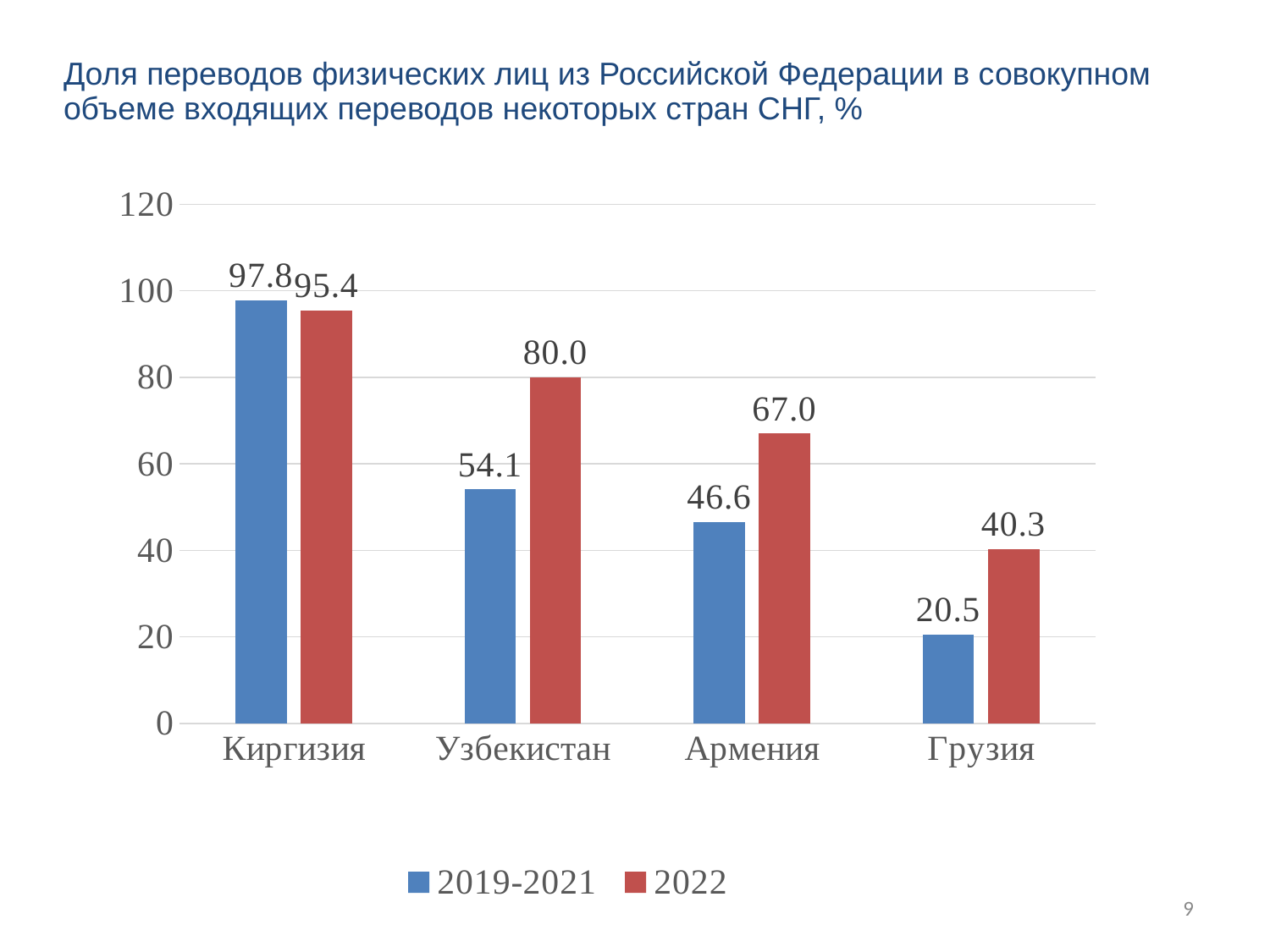

# Доля переводов физических лиц из Российской Федерации в совокупном объеме входящих переводов некоторых стран СНГ, %

### Chart

| Category | 2019-2021 | 2022 |
|---|---|---|
| Киргизия | 97.8 | 95.4 |
| Узбекистан | 54.1 | 80.0 |
| Армения | 46.6 | 67.0 |
| Грузия | 20.5 | 40.3 |
9